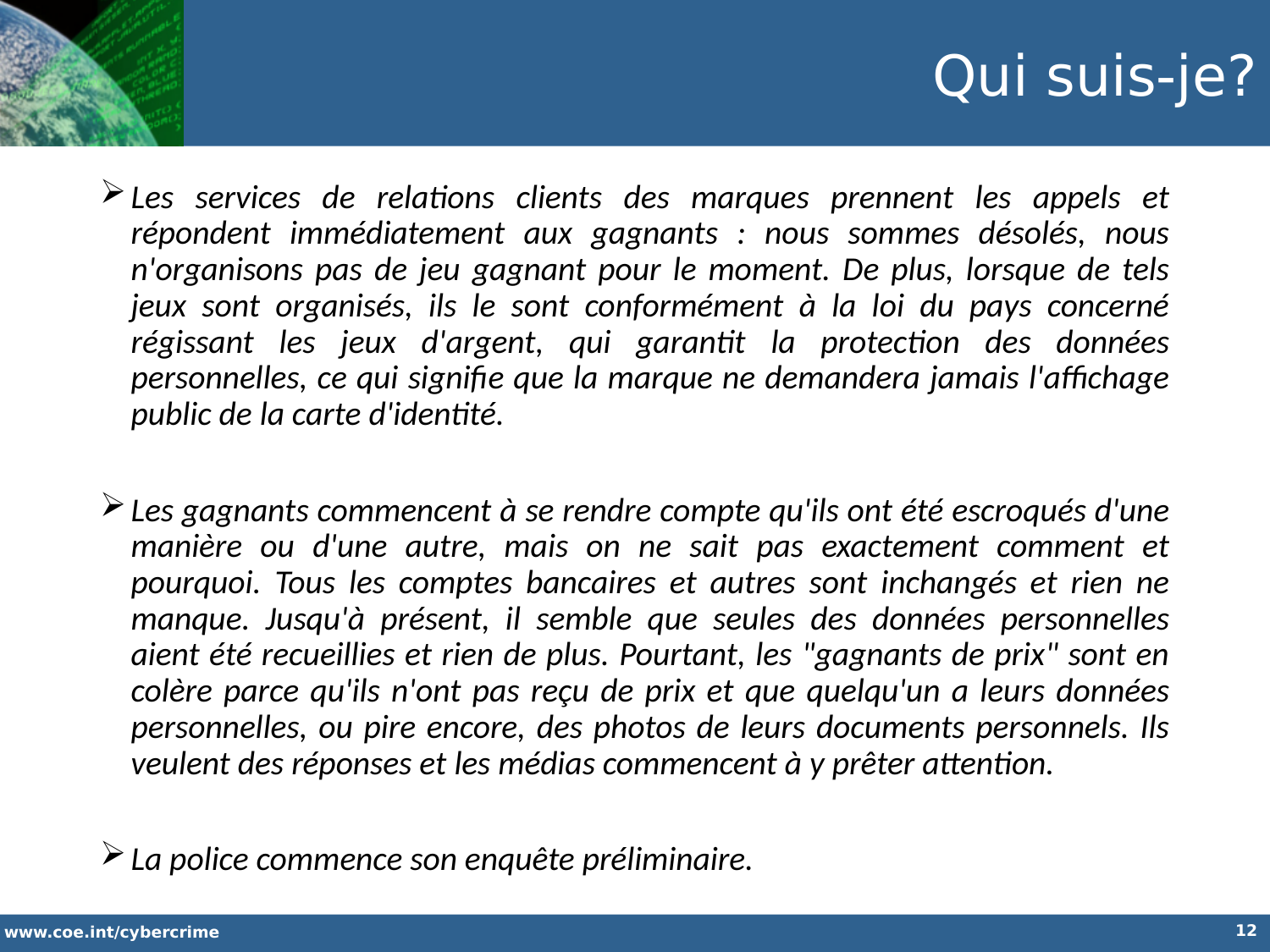

Qui suis-je?
Les services de relations clients des marques prennent les appels et répondent immédiatement aux gagnants : nous sommes désolés, nous n'organisons pas de jeu gagnant pour le moment. De plus, lorsque de tels jeux sont organisés, ils le sont conformément à la loi du pays concerné régissant les jeux d'argent, qui garantit la protection des données personnelles, ce qui signifie que la marque ne demandera jamais l'affichage public de la carte d'identité.

Les gagnants commencent à se rendre compte qu'ils ont été escroqués d'une manière ou d'une autre, mais on ne sait pas exactement comment et pourquoi. Tous les comptes bancaires et autres sont inchangés et rien ne manque. Jusqu'à présent, il semble que seules des données personnelles aient été recueillies et rien de plus. Pourtant, les "gagnants de prix" sont en colère parce qu'ils n'ont pas reçu de prix et que quelqu'un a leurs données personnelles, ou pire encore, des photos de leurs documents personnels. Ils veulent des réponses et les médias commencent à y prêter attention.

La police commence son enquête préliminaire.
12